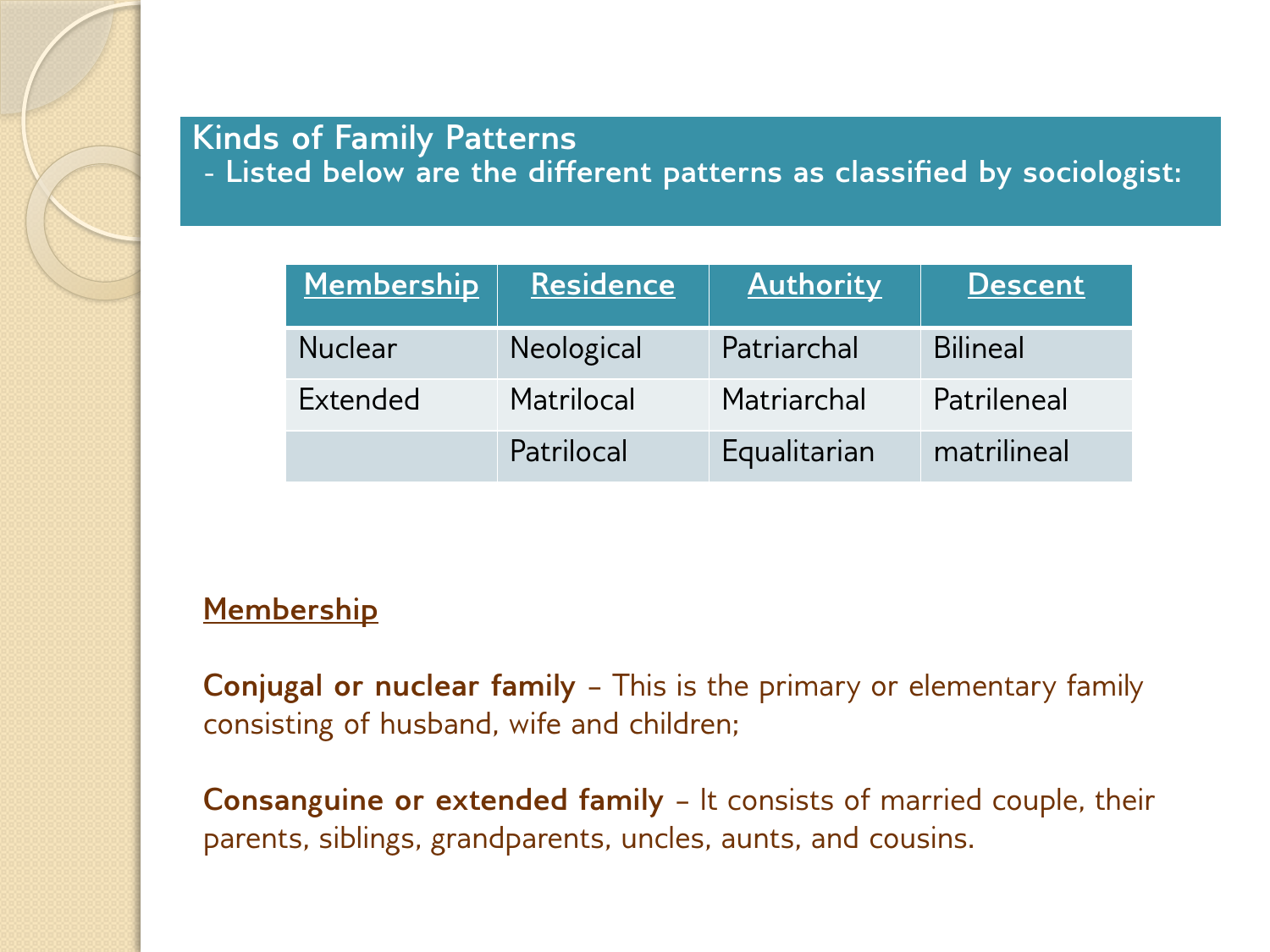

| Kinds of Family Patterns - Listed below are the different patterns as classified by sociologist: |
| --- |
| Membership | Residence | Authority | Descent |
| --- | --- | --- | --- |
| Nuclear | Neological | Patriarchal | Bilineal |
| Extended | Matrilocal | Matriarchal | Patrileneal |
|  | Patrilocal | Equalitarian | matrilineal |
Membership

Conjugal or nuclear family – This is the primary or elementary family consisting of husband, wife and children;

Consanguine or extended family – It consists of married couple, their parents, siblings, grandparents, uncles, aunts, and cousins.